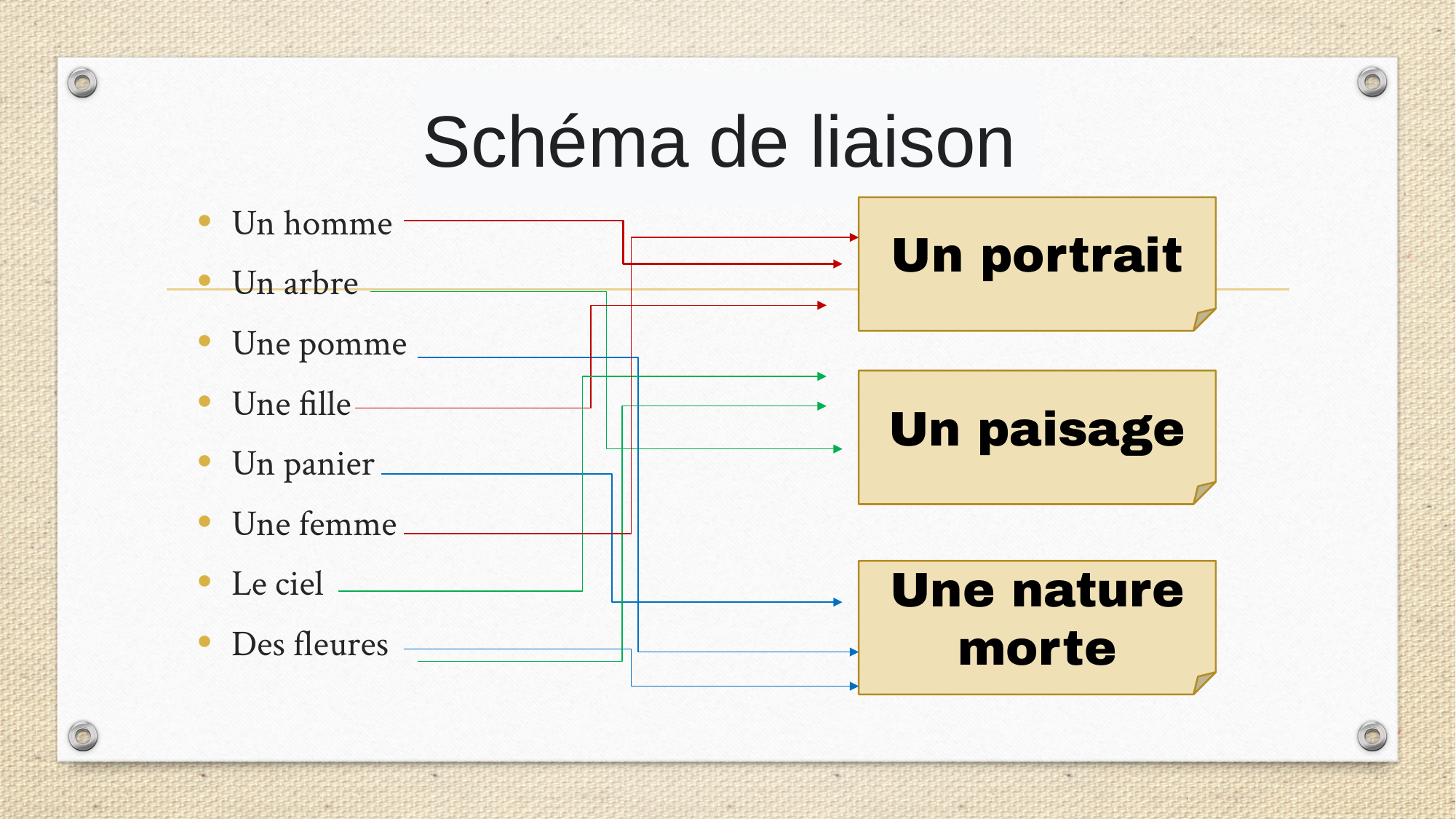

# Schéma de liaison
Un homme
Un arbre
Une pomme
Une fille
Un panier
Une femme
Le ciel
Des fleures

Un portrait
Un paisage
Une nature morte